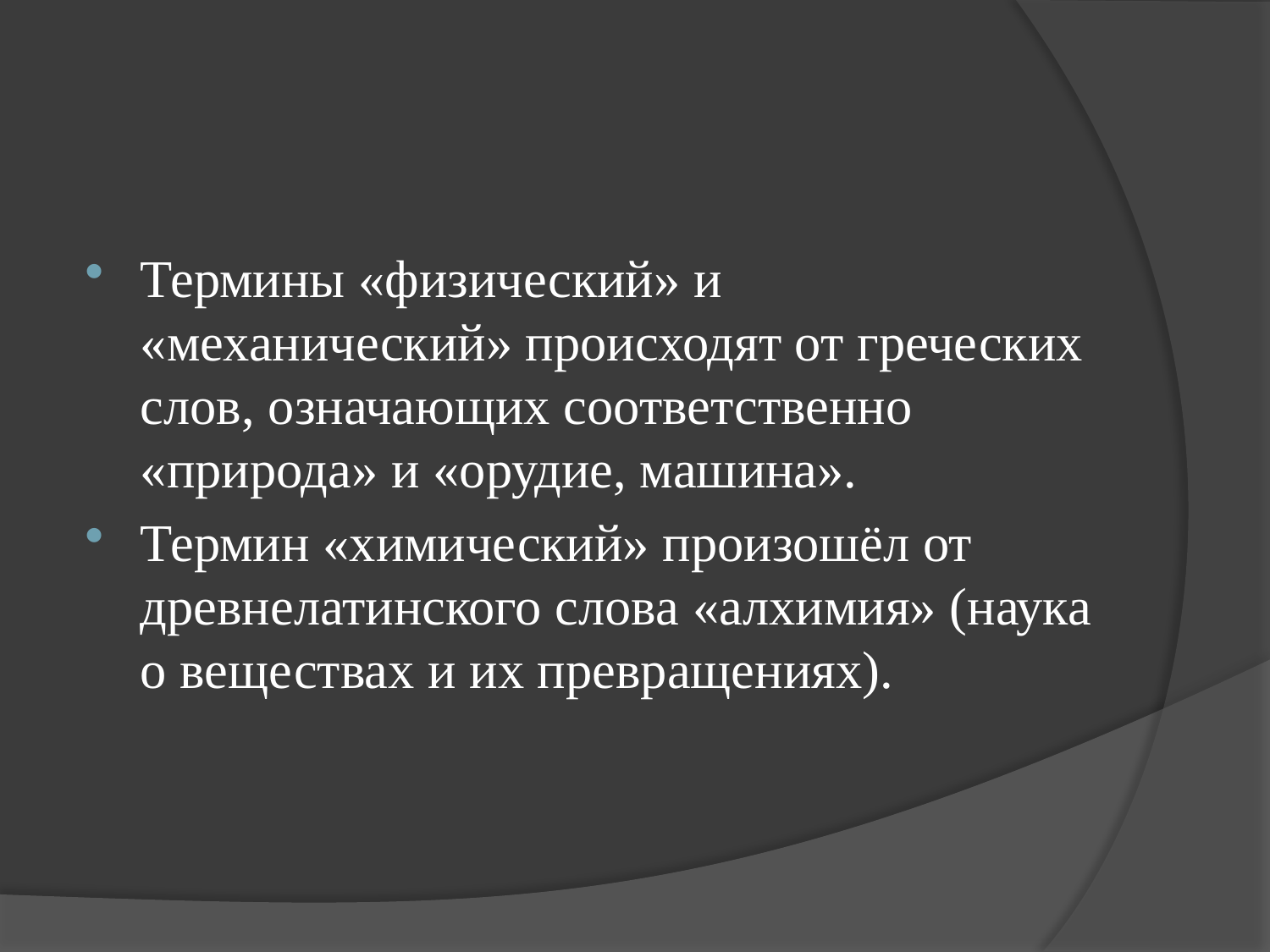

#
Термины «физический» и «механический» происходят от греческих слов, означающих соответственно «природа» и «орудие, машина».
Термин «химический» произошёл от древнелатинского слова «алхимия» (наука о веществах и их превращениях).